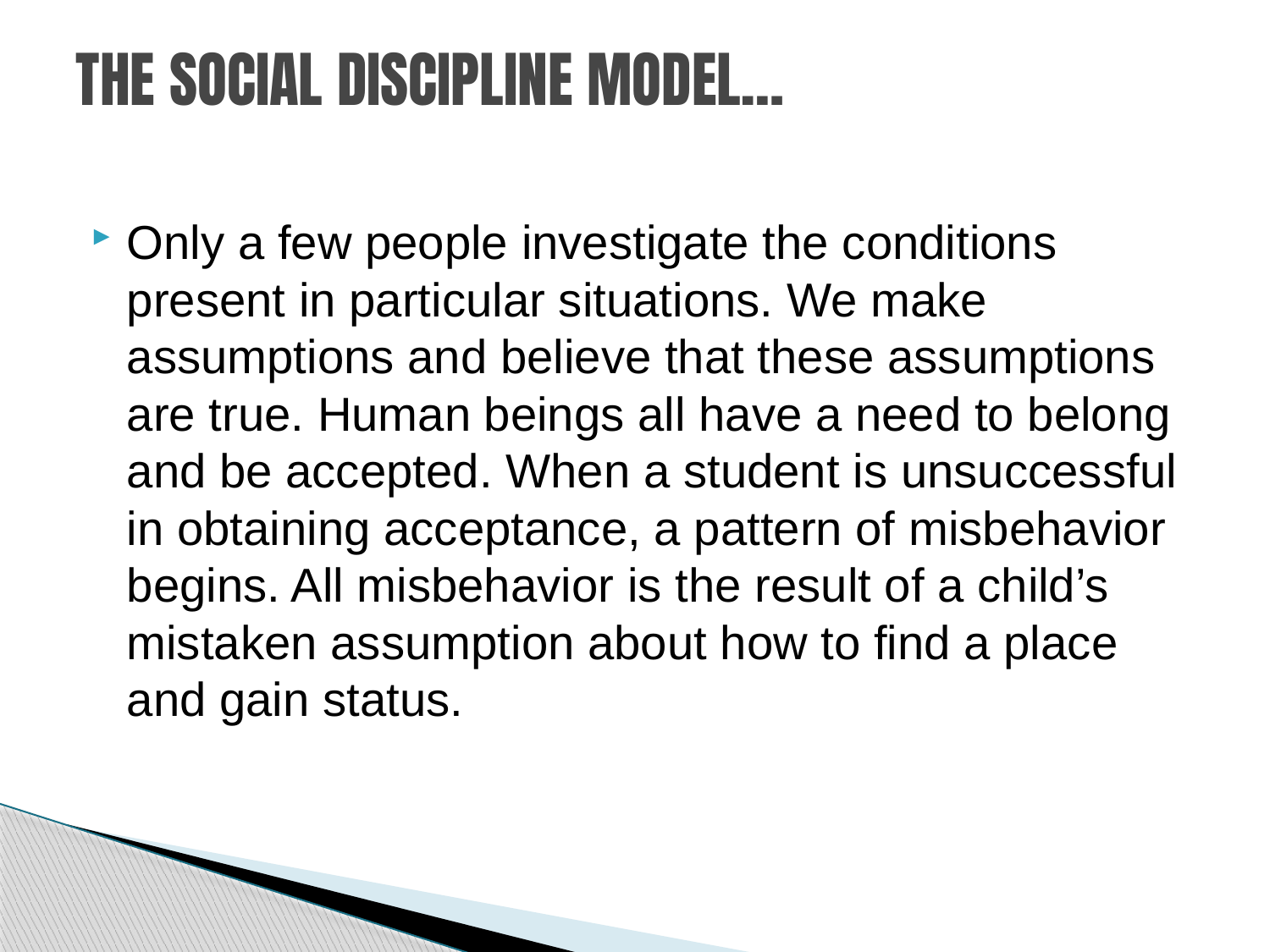

# THE SOCIAL DISCIPLINE MODEL…
Only a few people investigate the conditions present in particular situations. We make assumptions and believe that these assumptions are true. Human beings all have a need to belong and be accepted. When a student is unsuccessful in obtaining acceptance, a pattern of misbehavior begins. All misbehavior is the result of a child’s mistaken assumption about how to find a place and gain status.